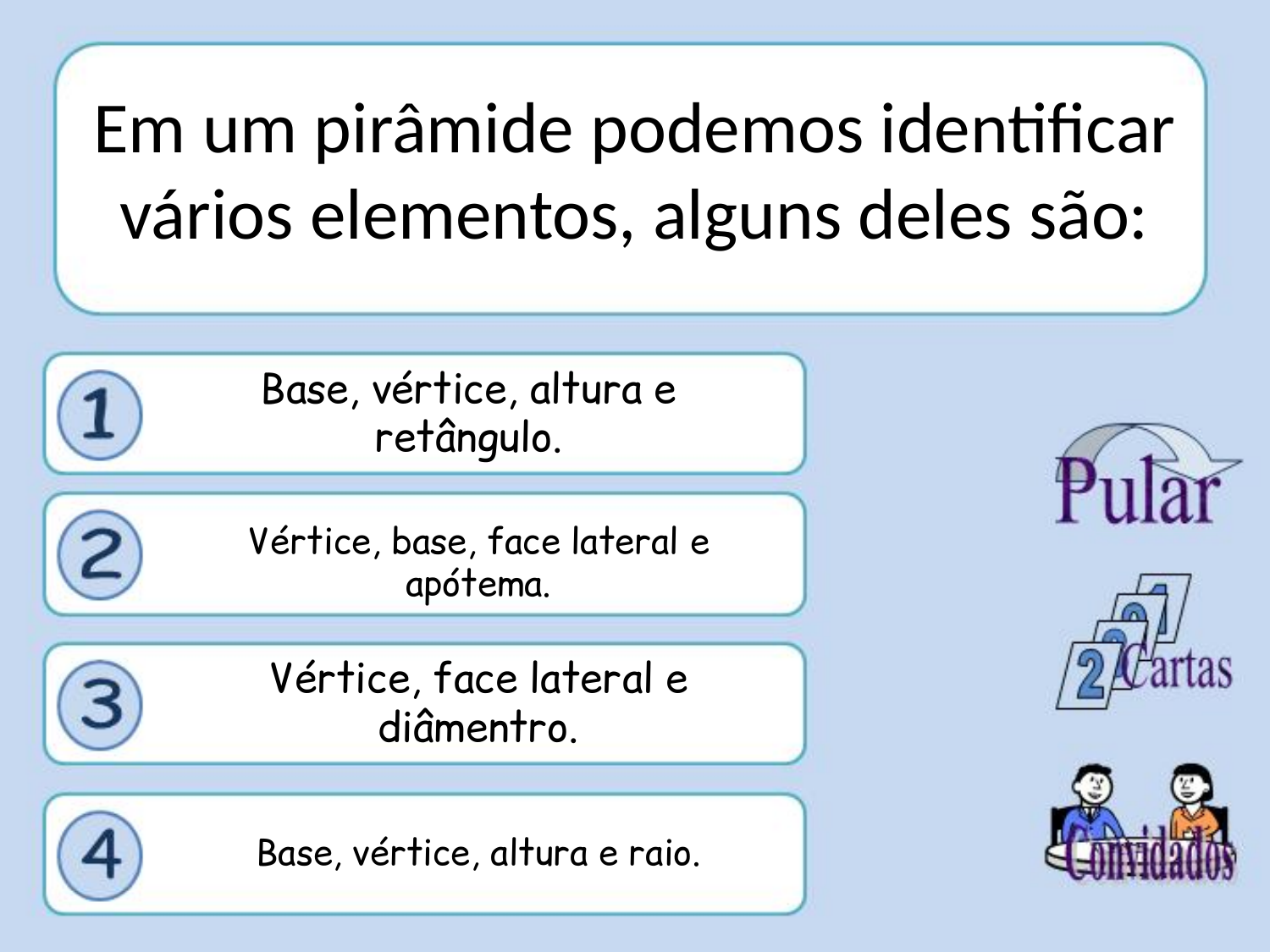

# Em um pirâmide podemos identificar vários elementos, alguns deles são:
Base, vértice, altura e retângulo.
.

.
Vértice, base, face lateral e apótema.
Vértice, face lateral e diâmentro.
Base, vértice, altura e raio.